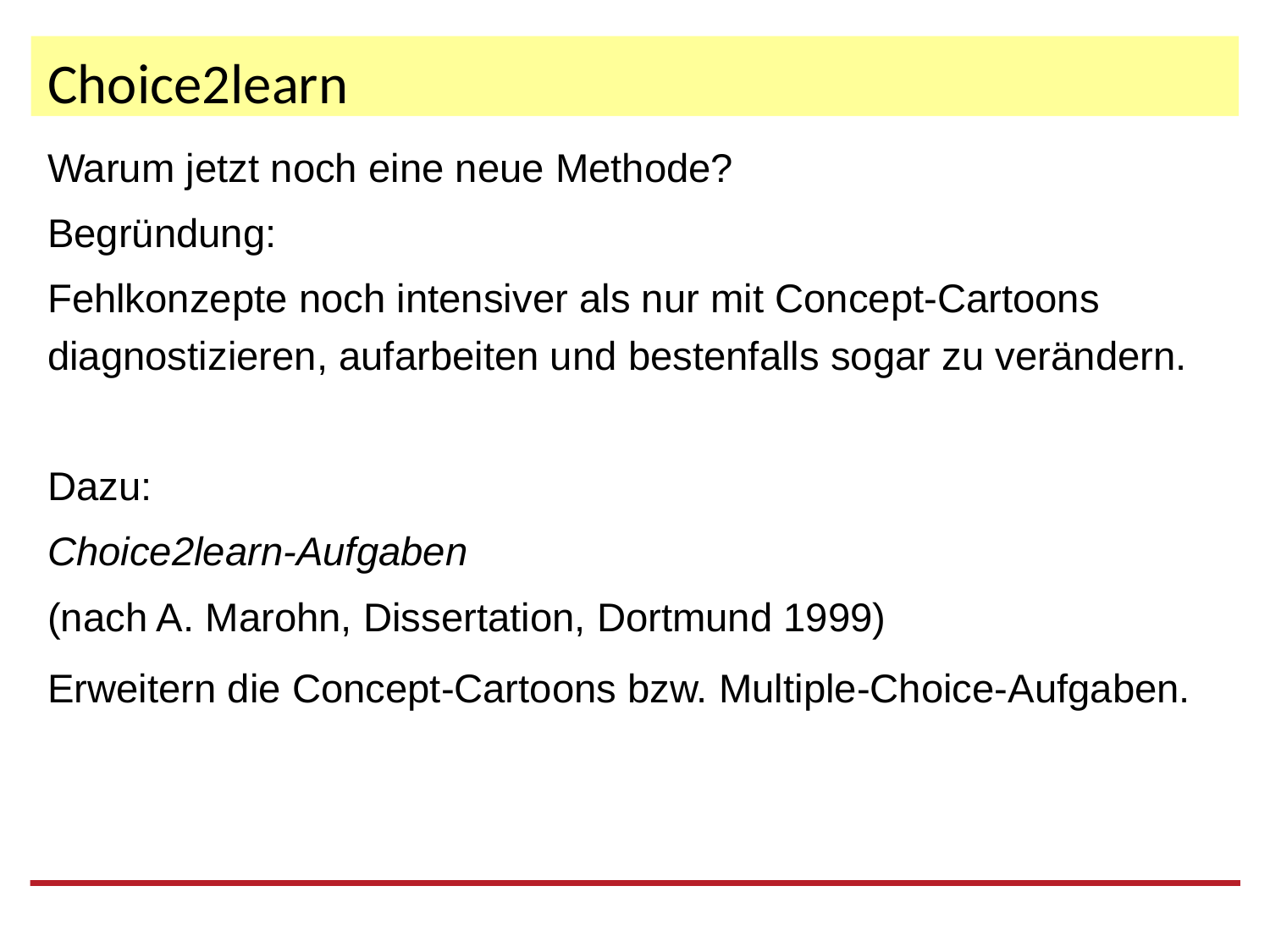

# Choice2learn
Warum jetzt noch eine neue Methode?
Begründung:
Fehlkonzepte noch intensiver als nur mit Concept-Cartoons diagnostizieren, aufarbeiten und bestenfalls sogar zu verändern.

Dazu:
Choice2learn-Aufgaben
(nach A. Marohn, Dissertation, Dortmund 1999)
Erweitern die Concept-Cartoons bzw. Multiple-Choice-Aufgaben.